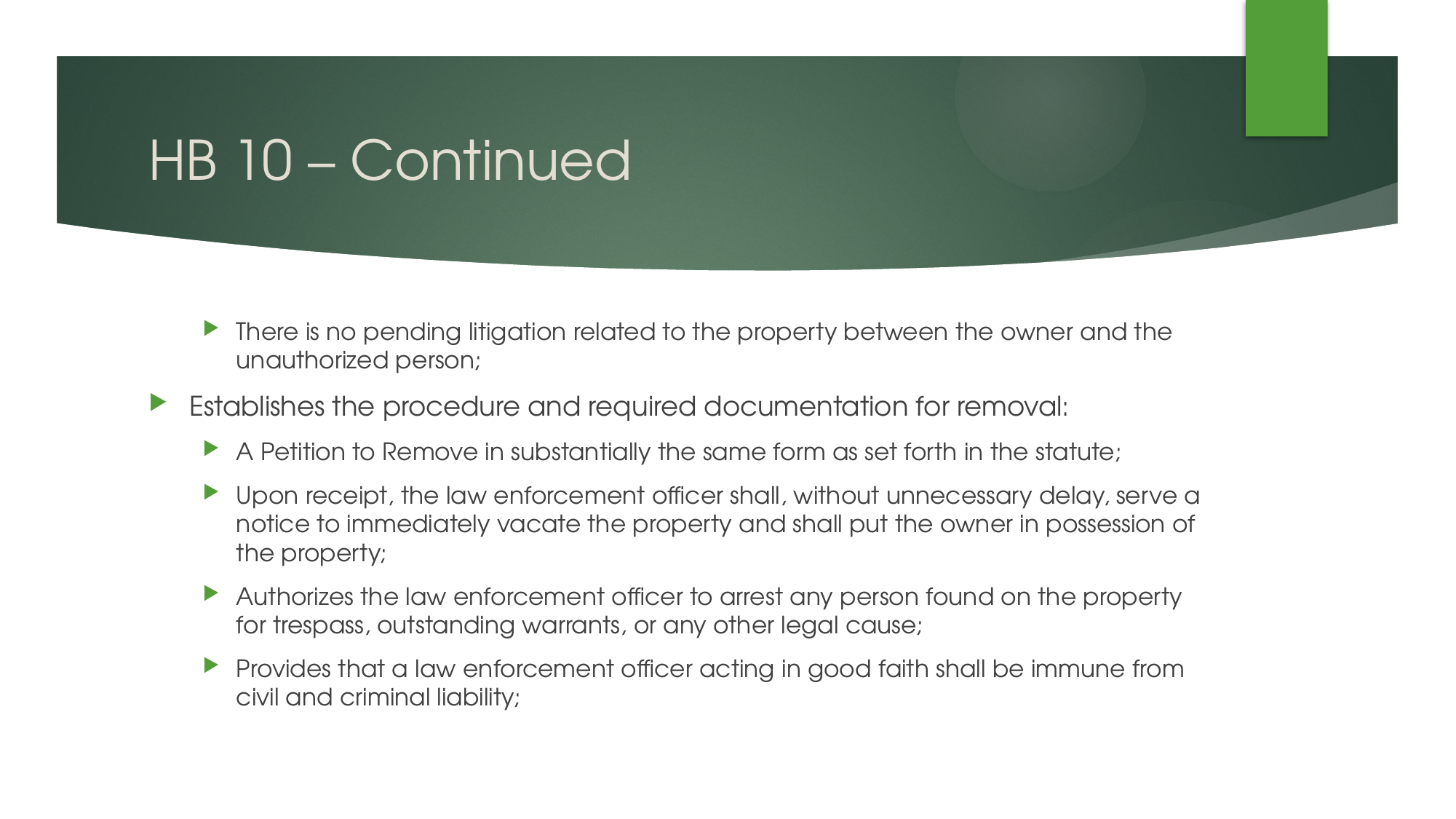

# HB 10 – Continued
There is no pending litigation related to the property between the owner and the unauthorized person;
Establishes the procedure and required documentation for removal:
A Petition to Remove in substantially the same form as set forth in the statute;
Upon receipt, the law enforcement officer shall, without unnecessary delay, serve a notice to immediately vacate the property and shall put the owner in possession of the property;
Authorizes the law enforcement officer to arrest any person found on the property for trespass, outstanding warrants, or any other legal cause;
Provides that a law enforcement officer acting in good faith shall be immune from civil and criminal liability;